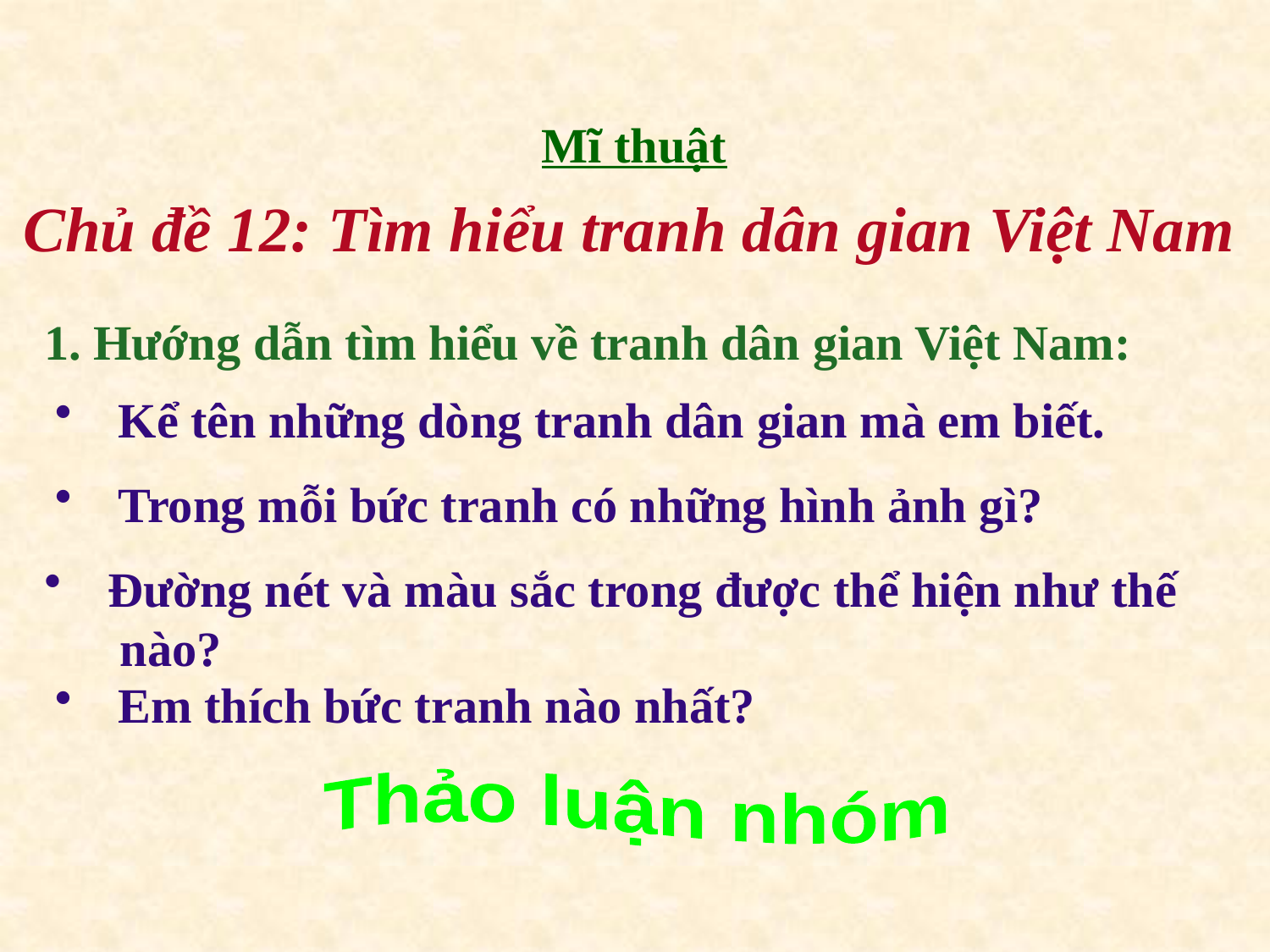

Mĩ thuật
Chủ đề 12: Tìm hiểu tranh dân gian Việt Nam
1. Hướng dẫn tìm hiểu về tranh dân gian Việt Nam:
Kể tên những dòng tranh dân gian mà em biết.
Trong mỗi bức tranh có những hình ảnh gì?
Đường nét và màu sắc trong được thể hiện như thế  nào?
Em thích bức tranh nào nhất?
Thảo luận nhóm